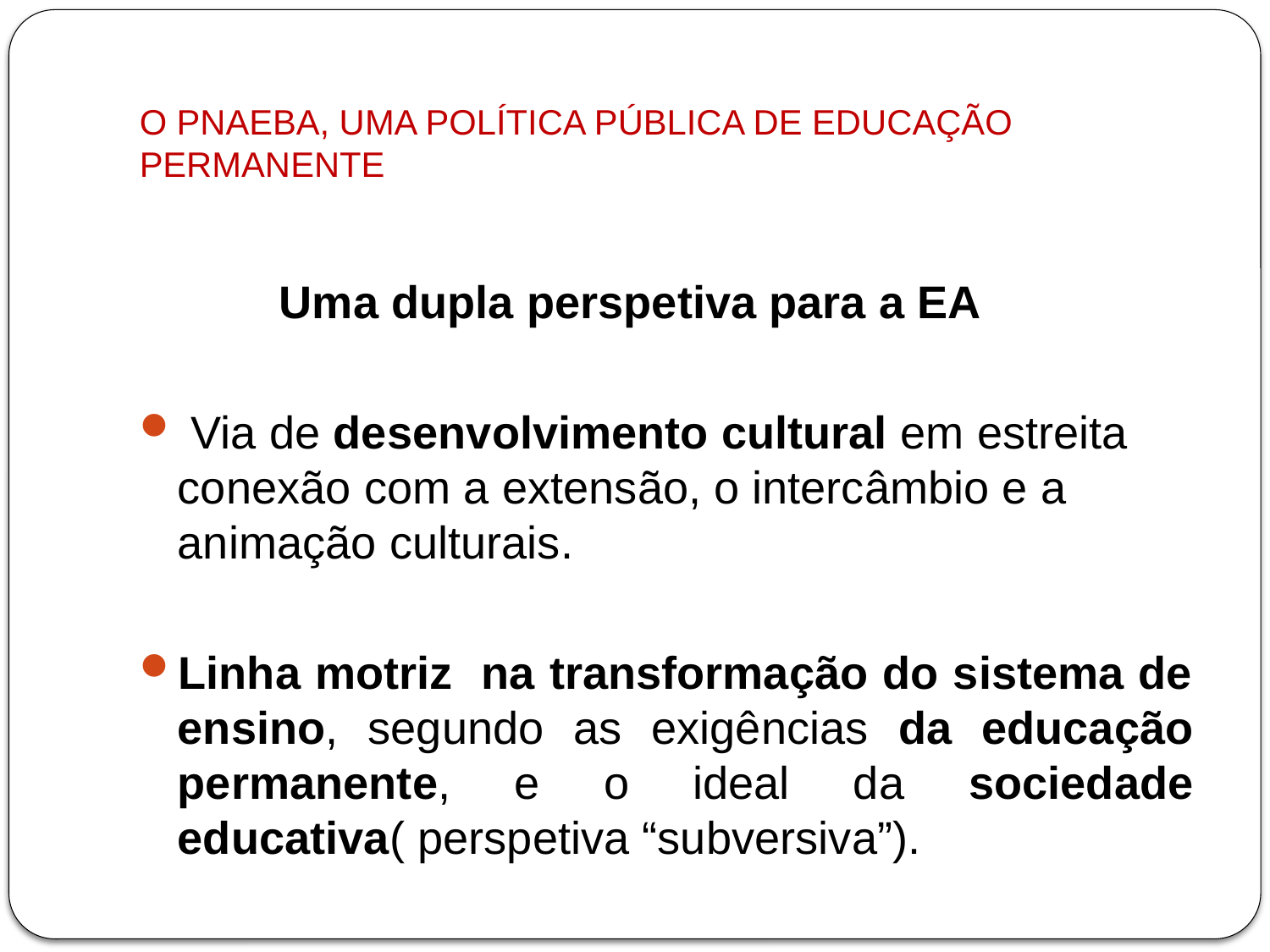

# O PNAEBA, UMA POLÍTICA PÚBLICA DE EDUCAÇÃO PERMANENTE

           Uma dupla perspetiva para a EA

 Via de desenvolvimento cultural em estreita conexão com a extensão, o intercâmbio e a animação culturais.

Linha motriz  na transformação do sistema de ensino, segundo as exigências da educação permanente, e o ideal da sociedade educativa( perspetiva “subversiva”).